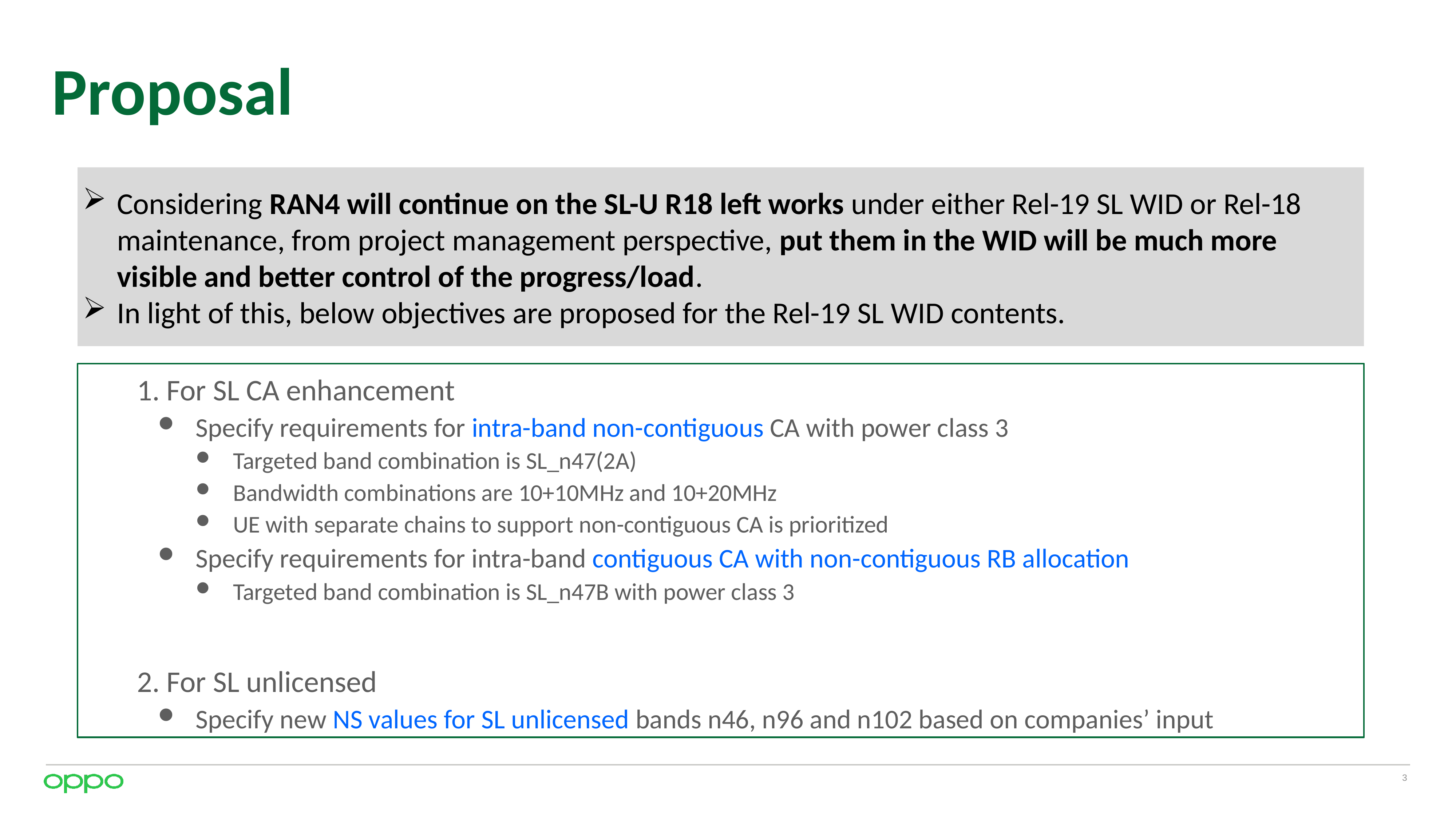

# Proposal
Considering RAN4 will continue on the SL-U R18 left works under either Rel-19 SL WID or Rel-18 maintenance, from project management perspective, put them in the WID will be much more visible and better control of the progress/load.
In light of this, below objectives are proposed for the Rel-19 SL WID contents.
1. For SL CA enhancement
Specify requirements for intra-band non-contiguous CA with power class 3
Targeted band combination is SL_n47(2A)
Bandwidth combinations are 10+10MHz and 10+20MHz
UE with separate chains to support non-contiguous CA is prioritized
Specify requirements for intra-band contiguous CA with non-contiguous RB allocation
Targeted band combination is SL_n47B with power class 3

2. For SL unlicensed
Specify new NS values for SL unlicensed bands n46, n96 and n102 based on companies’ input